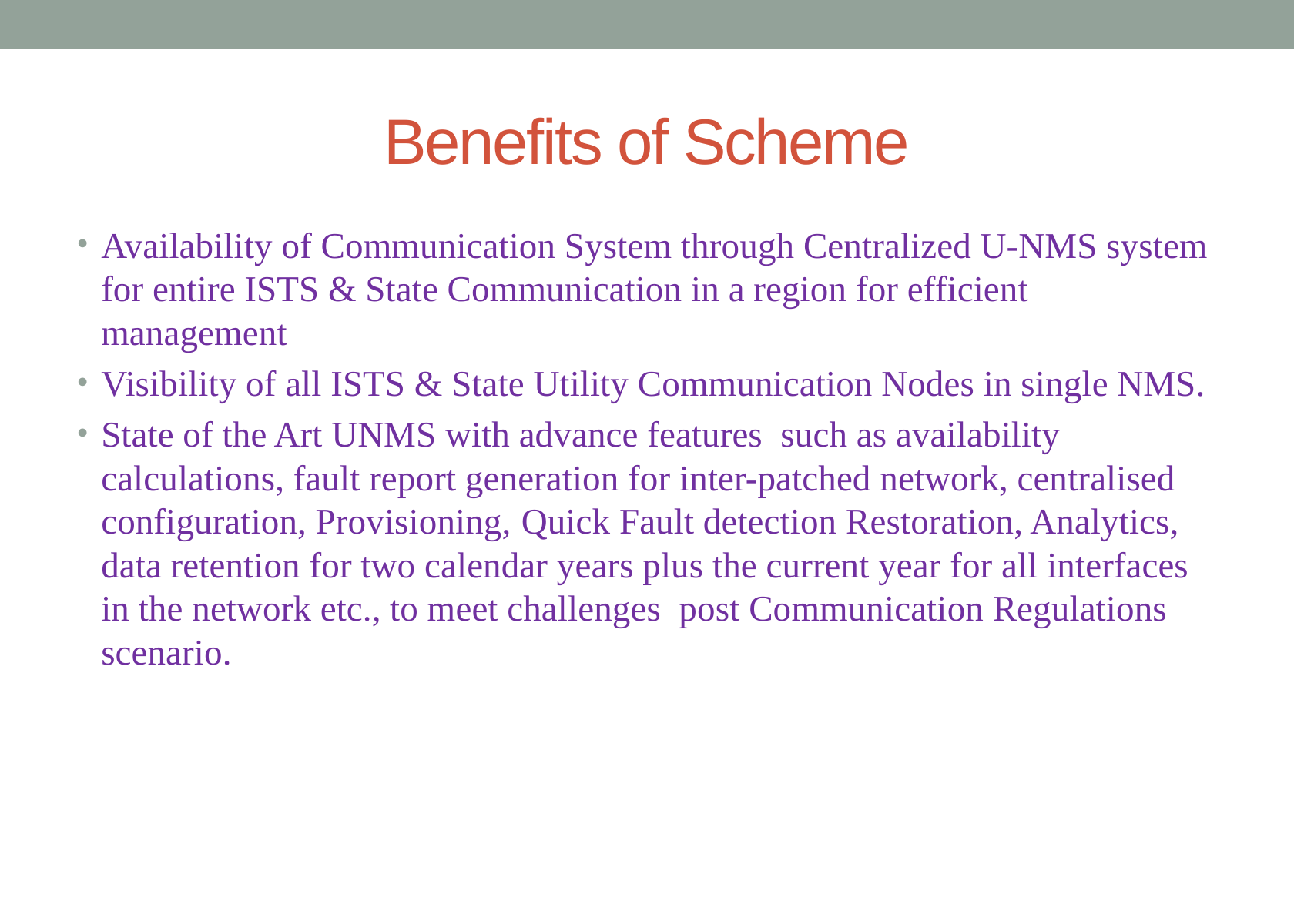

# Benefits of Scheme
Availability of Communication System through Centralized U-NMS system for entire ISTS & State Communication in a region for efficient management
Visibility of all ISTS & State Utility Communication Nodes in single NMS.
State of the Art UNMS with advance features  such as availability calculations, fault report generation for inter-patched network, centralised configuration, Provisioning, Quick Fault detection Restoration, Analytics, data retention for two calendar years plus the current year for all interfaces in the network etc., to meet challenges  post Communication Regulations scenario.